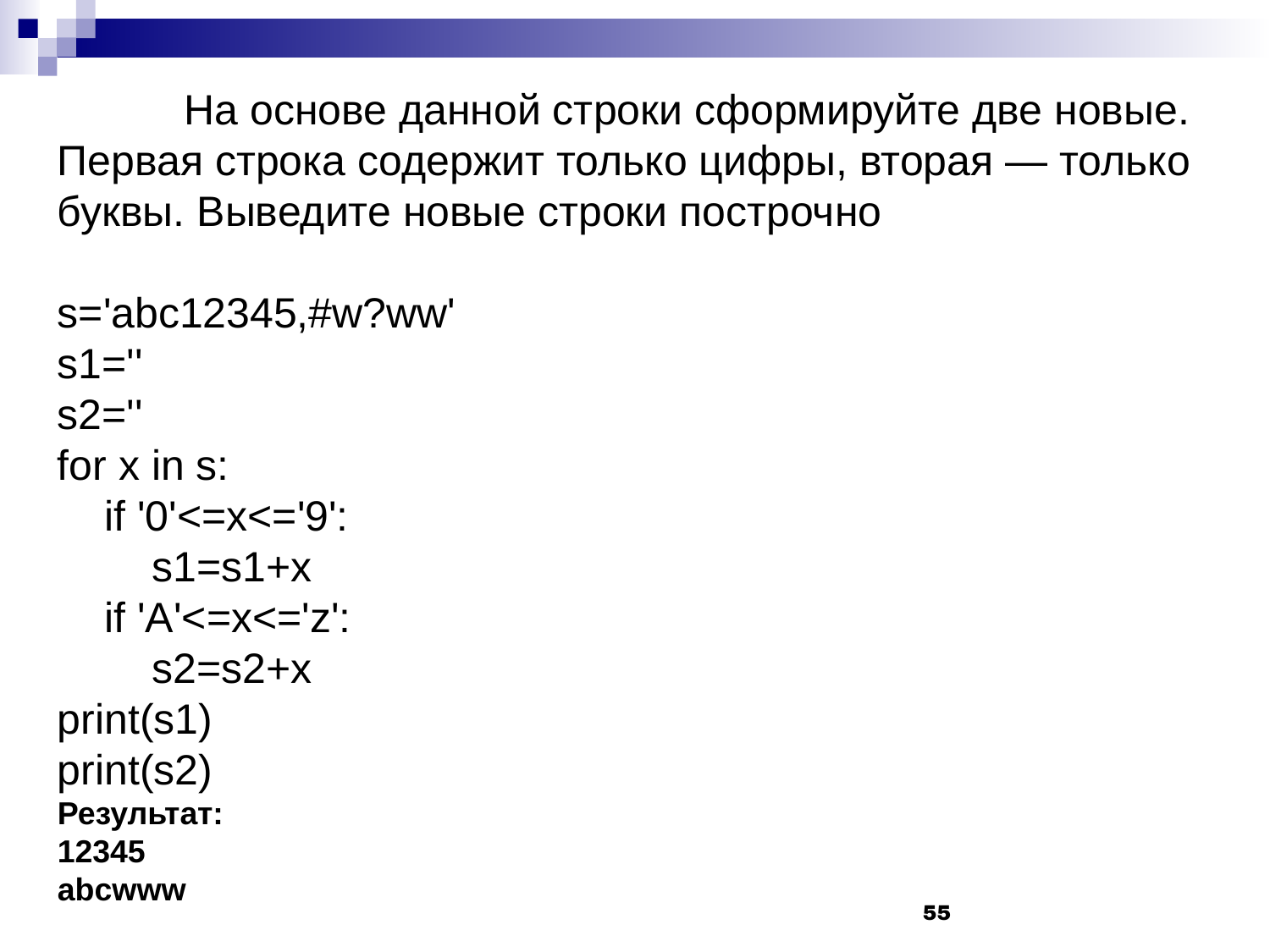

На основе данной строки сформируйте две новые. Первая строка содержит только цифры, вторая — только буквы. Выведите новые строки построчно

s='abc12345,#w?ww'
s1=''
s2=''
for x in s:
    if '0'<=x<='9':
        s1=s1+x
    if 'A'<=x<='z':
        s2=s2+x
print(s1)
print(s2)
Результат:
12345
abcwww
55